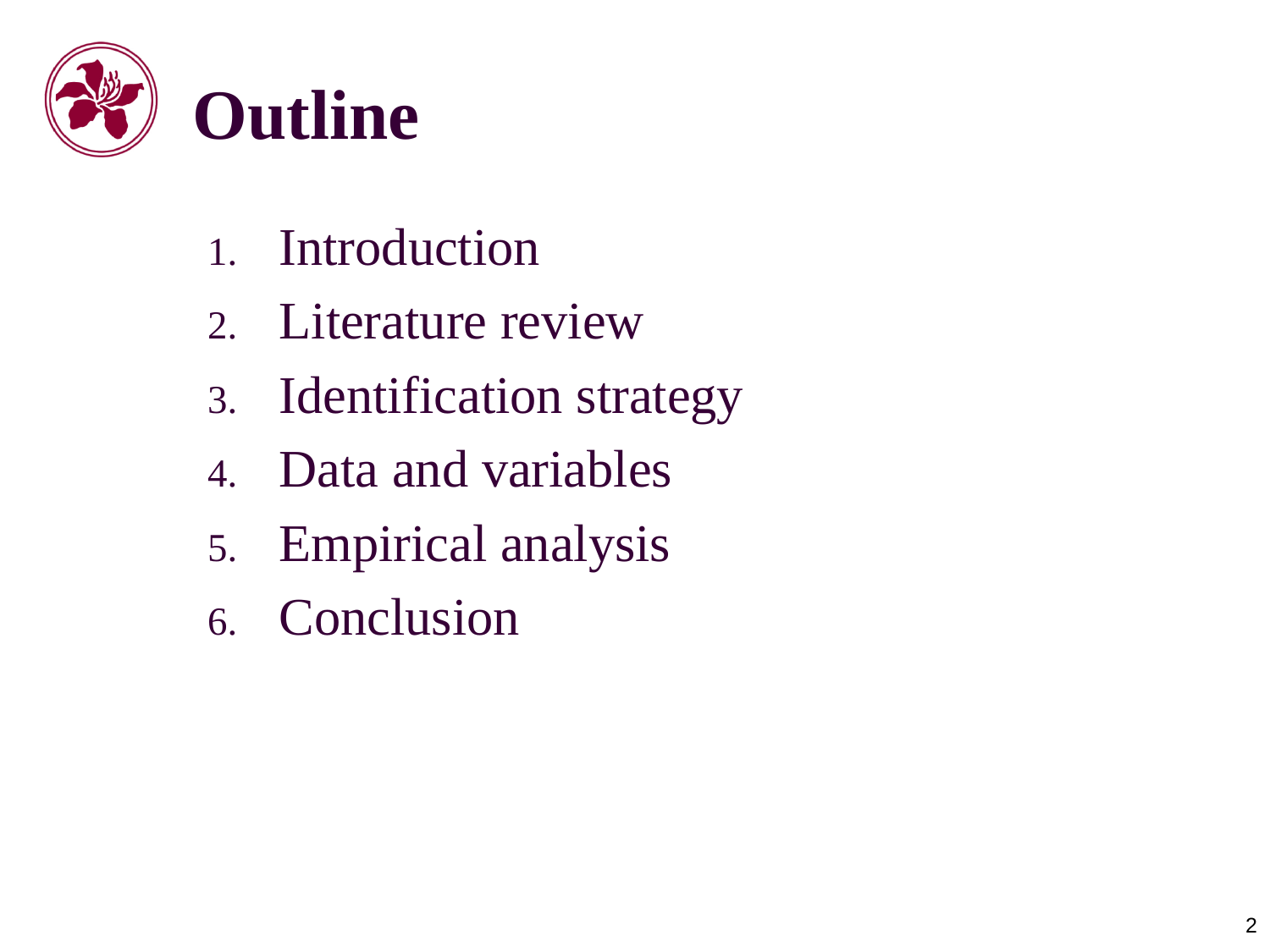

# Outline
Introduction
Literature review
Identification strategy
Data and variables
Empirical analysis
Conclusion

2